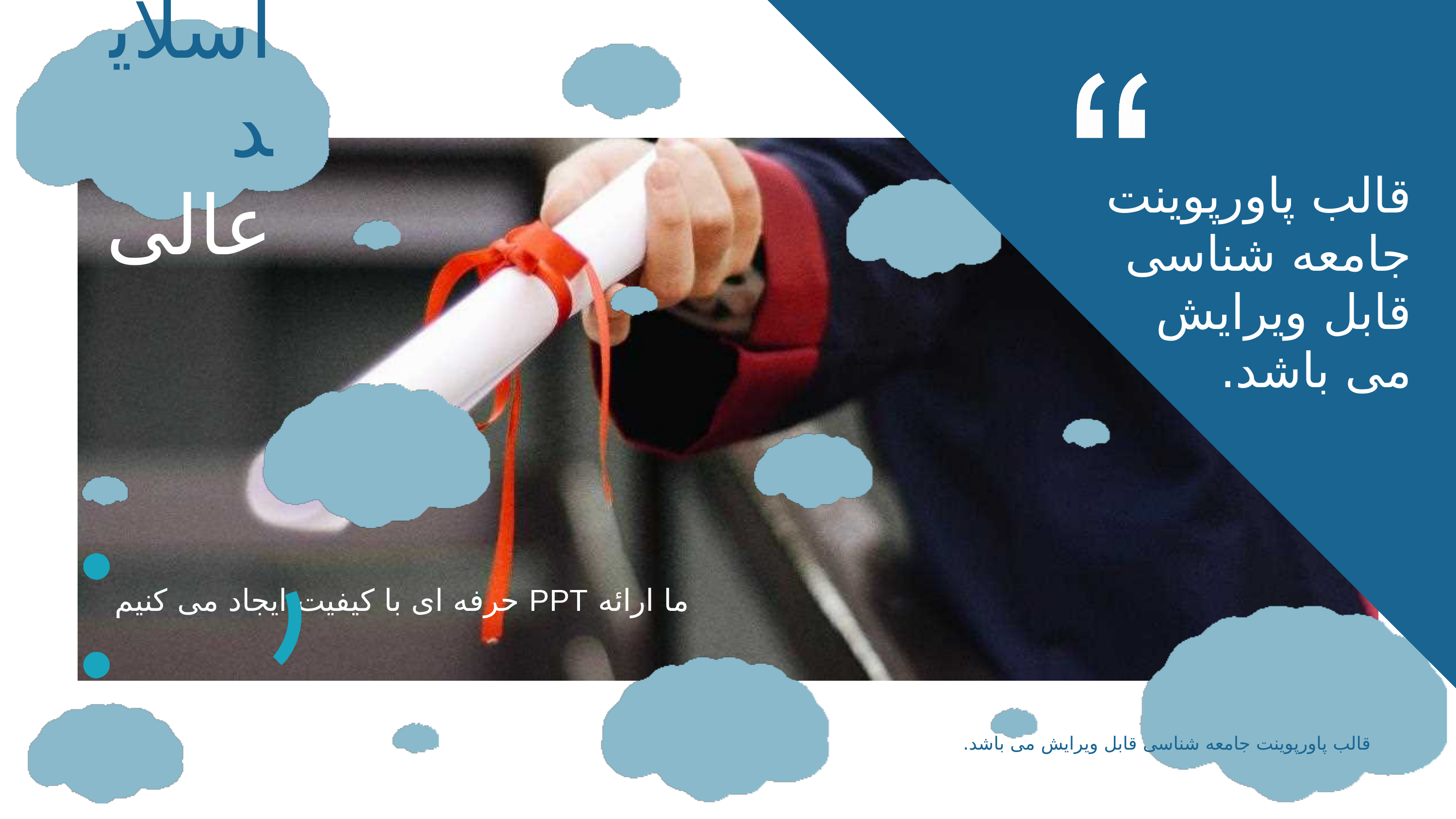

اسلاید
عالی

قالب پاورپوینت جامعه شناسی قابل ویرایش می باشد.

ما ارائه PPT حرفه ای با کیفیت ایجاد می کنیم

قالب پاورپوینت جامعه شناسی قابل ویرایش می باشد.